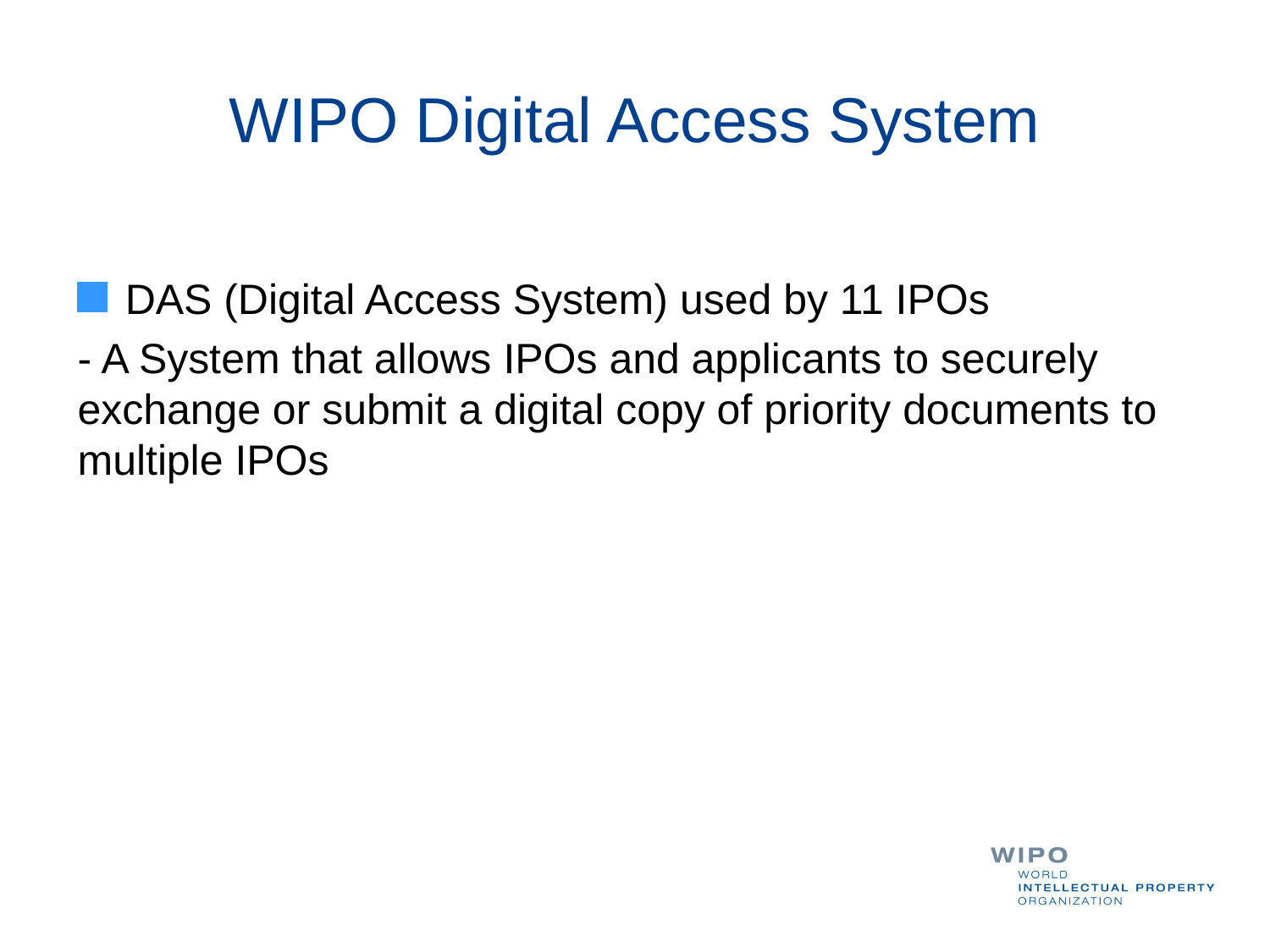

# WIPO Digital Access System

DAS (Digital Access System) used by 11 IPOs
- A System that allows IPOs and applicants to securely exchange or submit a digital copy of priority documents to multiple IPOs